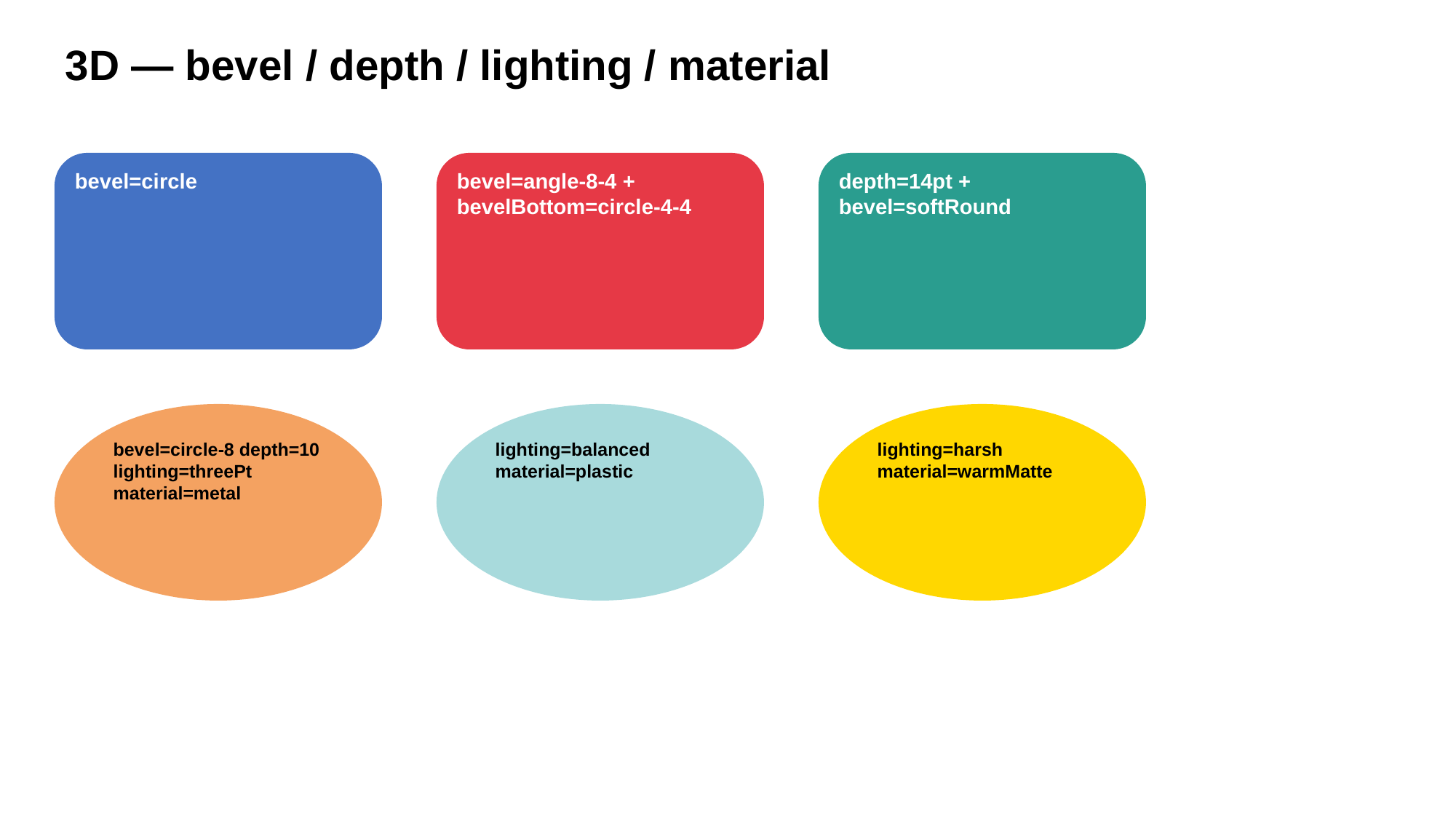

3D — bevel / depth / lighting / material
bevel=circle
bevel=angle-8-4 + bevelBottom=circle-4-4
depth=14pt + bevel=softRound
bevel=circle-8 depth=10 lighting=threePt material=metal
lighting=balanced material=plastic
lighting=harsh material=warmMatte